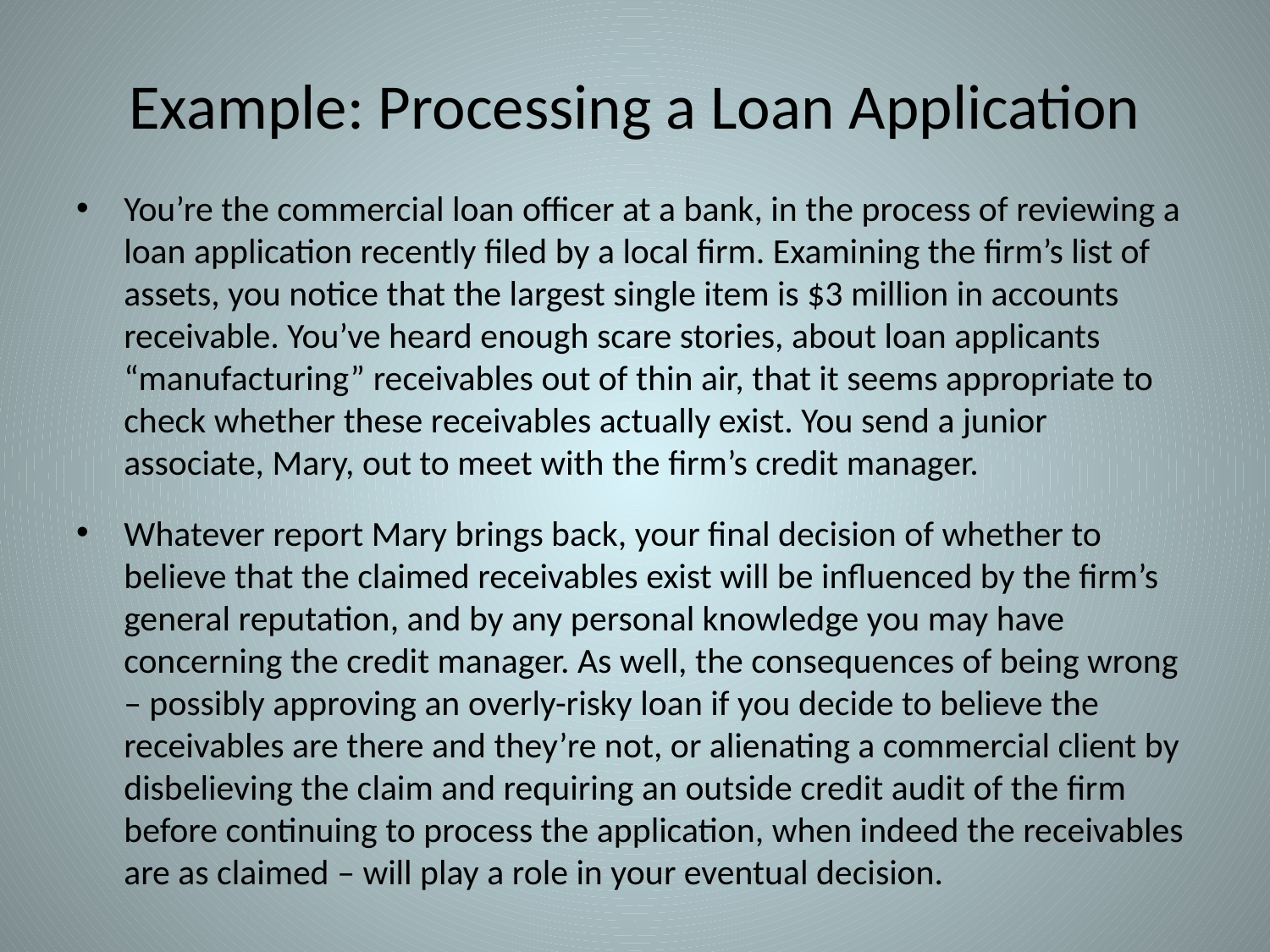

# Example: Processing a Loan Application
You’re the commercial loan officer at a bank, in the process of reviewing a loan application recently filed by a local firm. Examining the firm’s list of assets, you notice that the largest single item is $3 million in accounts receivable. You’ve heard enough scare stories, about loan applicants “manufacturing” receivables out of thin air, that it seems appropriate to check whether these receivables actually exist. You send a junior associate, Mary, out to meet with the firm’s credit manager.
Whatever report Mary brings back, your final decision of whether to believe that the claimed receivables exist will be influenced by the firm’s general reputation, and by any personal knowledge you may have concerning the credit manager. As well, the consequences of being wrong – possibly approving an overly-risky loan if you decide to believe the receivables are there and they’re not, or alienating a commercial client by disbelieving the claim and requiring an outside credit audit of the firm before continuing to process the application, when indeed the receivables are as claimed – will play a role in your eventual decision.